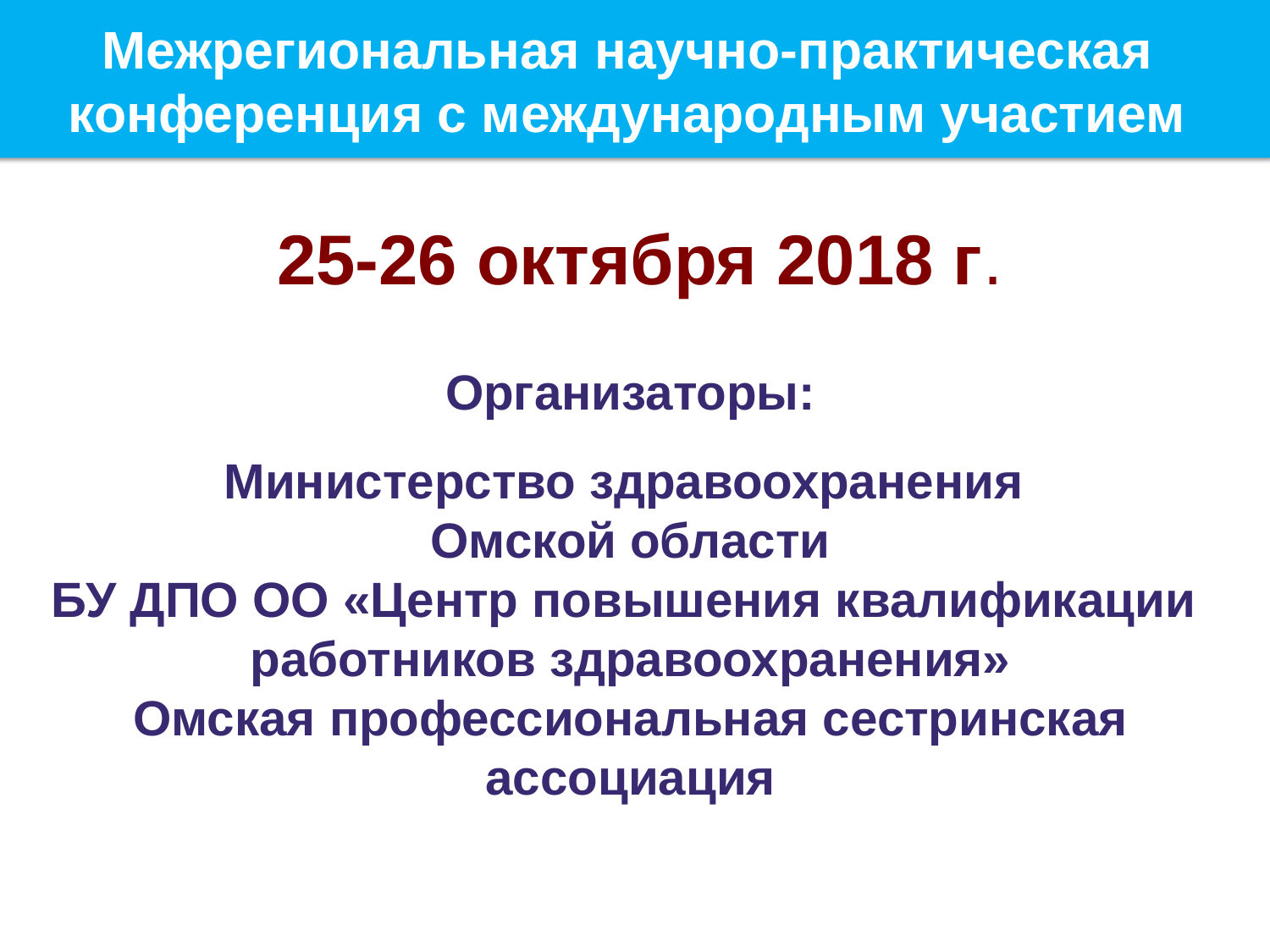

Межрегиональная научно-практическая конференция с международным участием
25-26 октября 2018 г.
Организаторы:

Министерство здравоохранения
Омской области
БУ ДПО ОО «Центр повышения квалификации
работников здравоохранения»
Омская профессиональная сестринская ассоциация